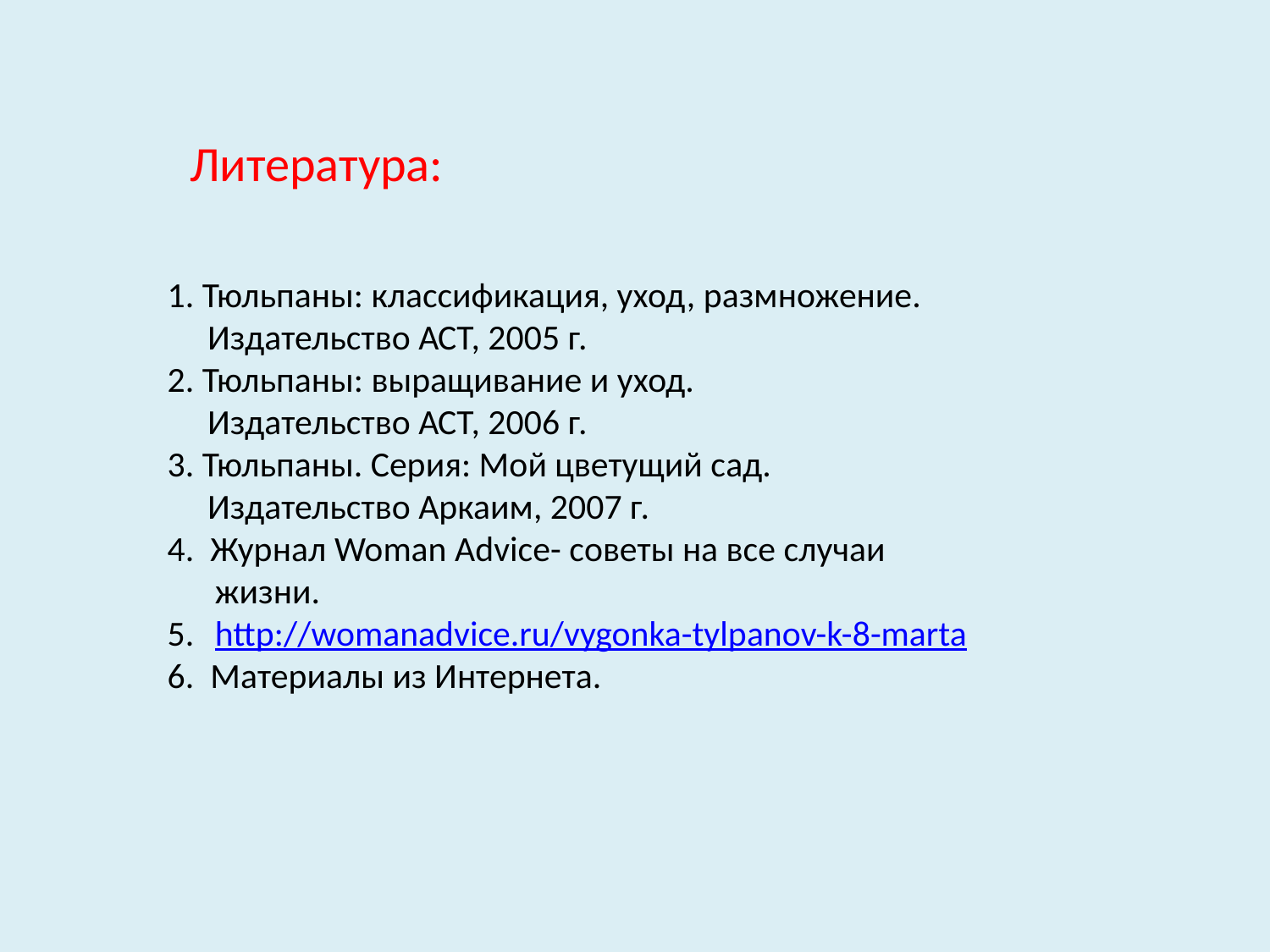

Литература:
1. Тюльпаны: классификация, уход, размножение.
     Издательство АСТ, 2005 г.
2. Тюльпаны: выращивание и уход.
     Издательство АСТ, 2006 г.
3. Тюльпаны. Серия: Мой цветущий сад.
     Издательство Аркаим, 2007 г.
4.  Журнал Woman Advice- советы на все случаи жизни.
http://womanadvice.ru/vygonka-tylpanov-k-8-marta
6.  Материалы из Интернета.